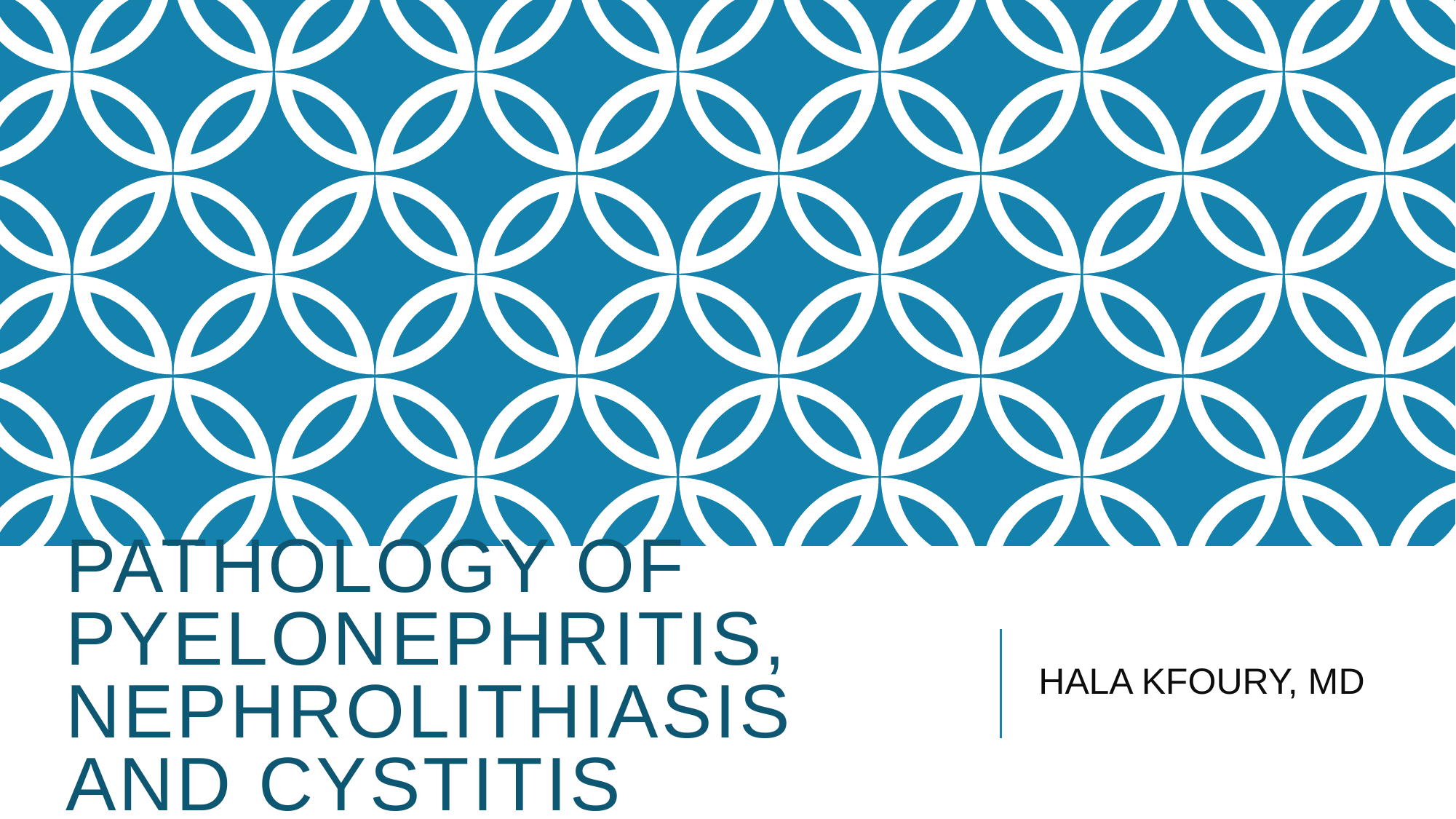

# Pathology of pyelonephritis, Nephrolithiasis and Cystitis
HALA KFOURY, MD